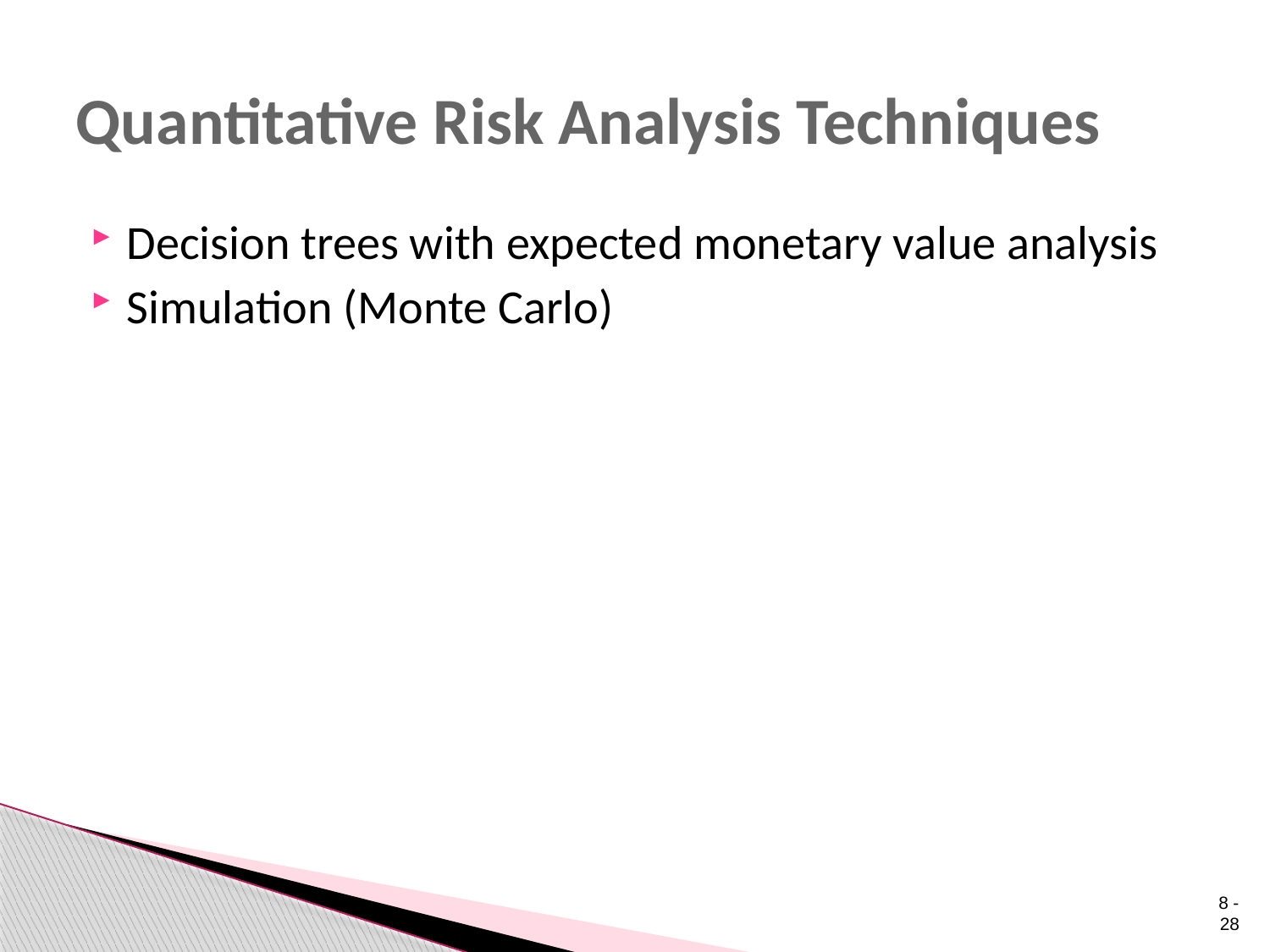

# Quantitative Risk Analysis Techniques
Decision trees with expected monetary value analysis
Simulation (Monte Carlo)
 8 - 28